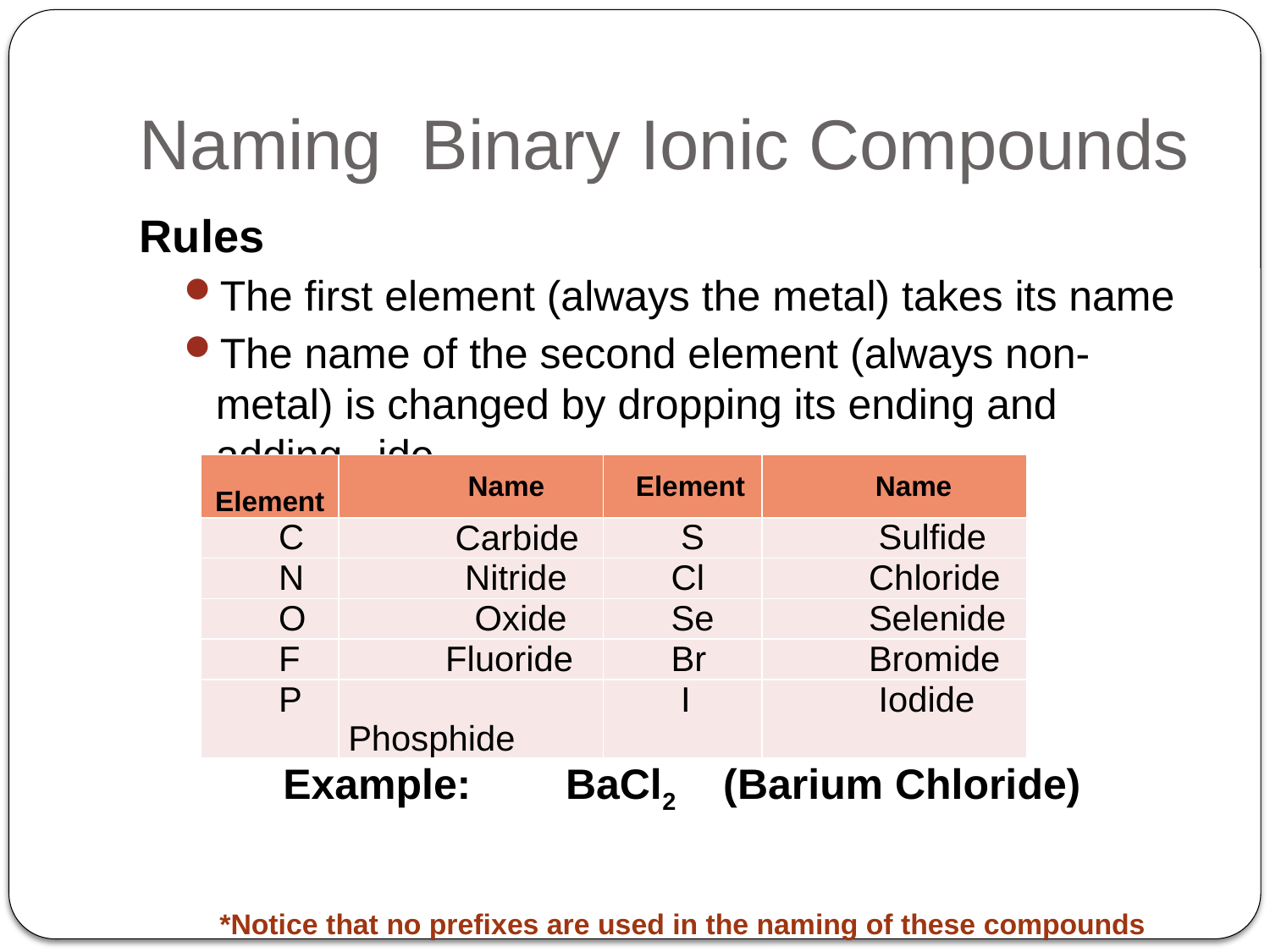

# Naming  Binary Ionic Compounds
Rules
The first element (always the metal) takes its name
The name of the second element (always non-metal) is changed by dropping its ending and adding –ide.
| Element | Name | Element | Name |
| --- | --- | --- | --- |
| C | Carbide | S | Sulfide |
| N | Nitride | Cl | Chloride |
| O | Oxide | Se | Selenide |
| F | Fluoride | Br | Bromide |
| P | Phosphide | I | Iodide |
Example:        BaCl2    (Barium Chloride)

*Notice that no prefixes are used in the naming of these compounds